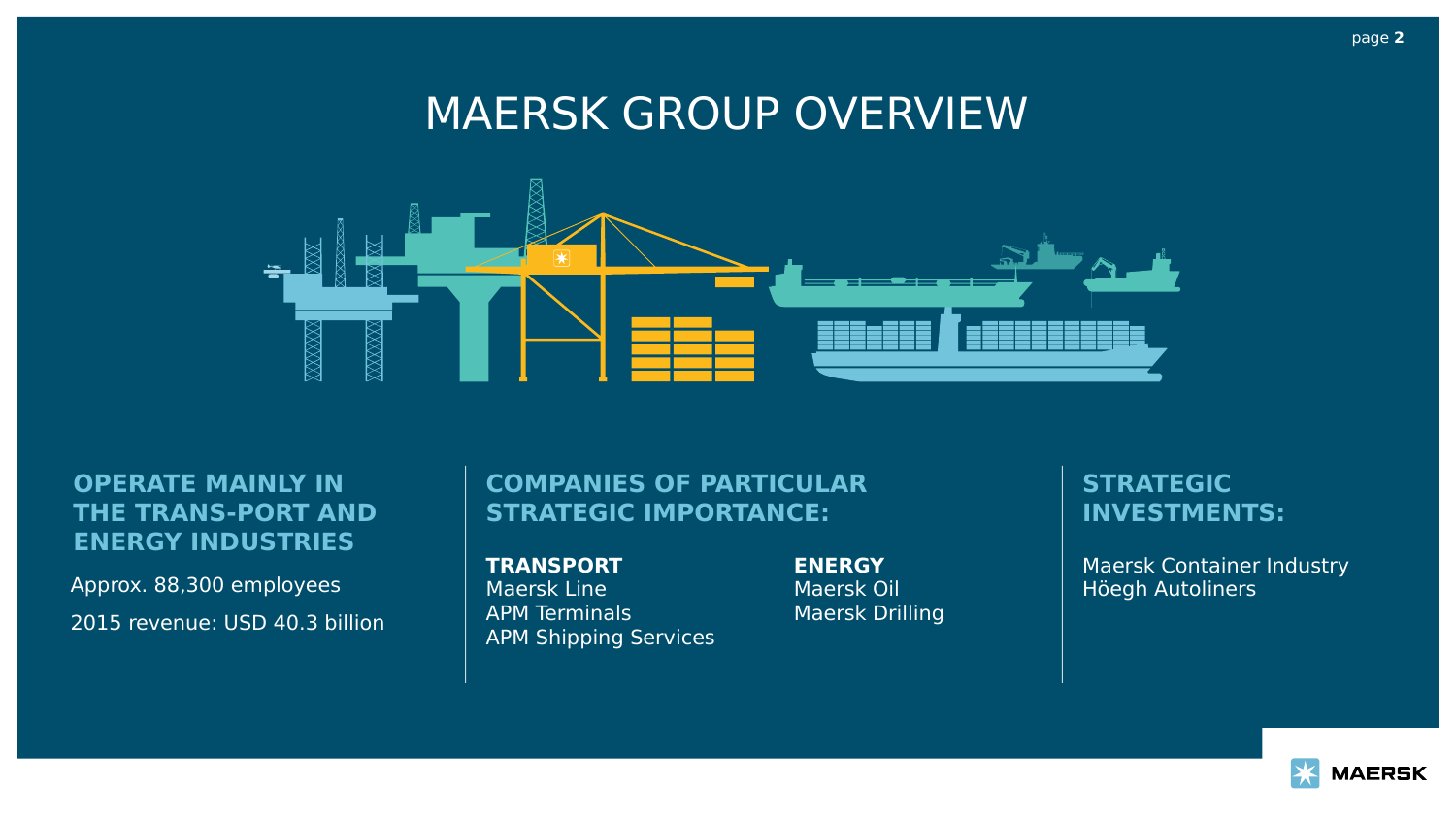

page 2
# Maersk Group overview

Companies of particular
strategic importance:
Strategic investments:
Operate mainly in
the trans-port and
energy industries

Transport
Maersk Line
APM Terminals
APM Shipping Services

Energy
Maersk Oil
Maersk Drilling

Maersk Container Industry
Höegh Autoliners

Approx. 88,300 employees
2015 revenue: USD 40.3 billion